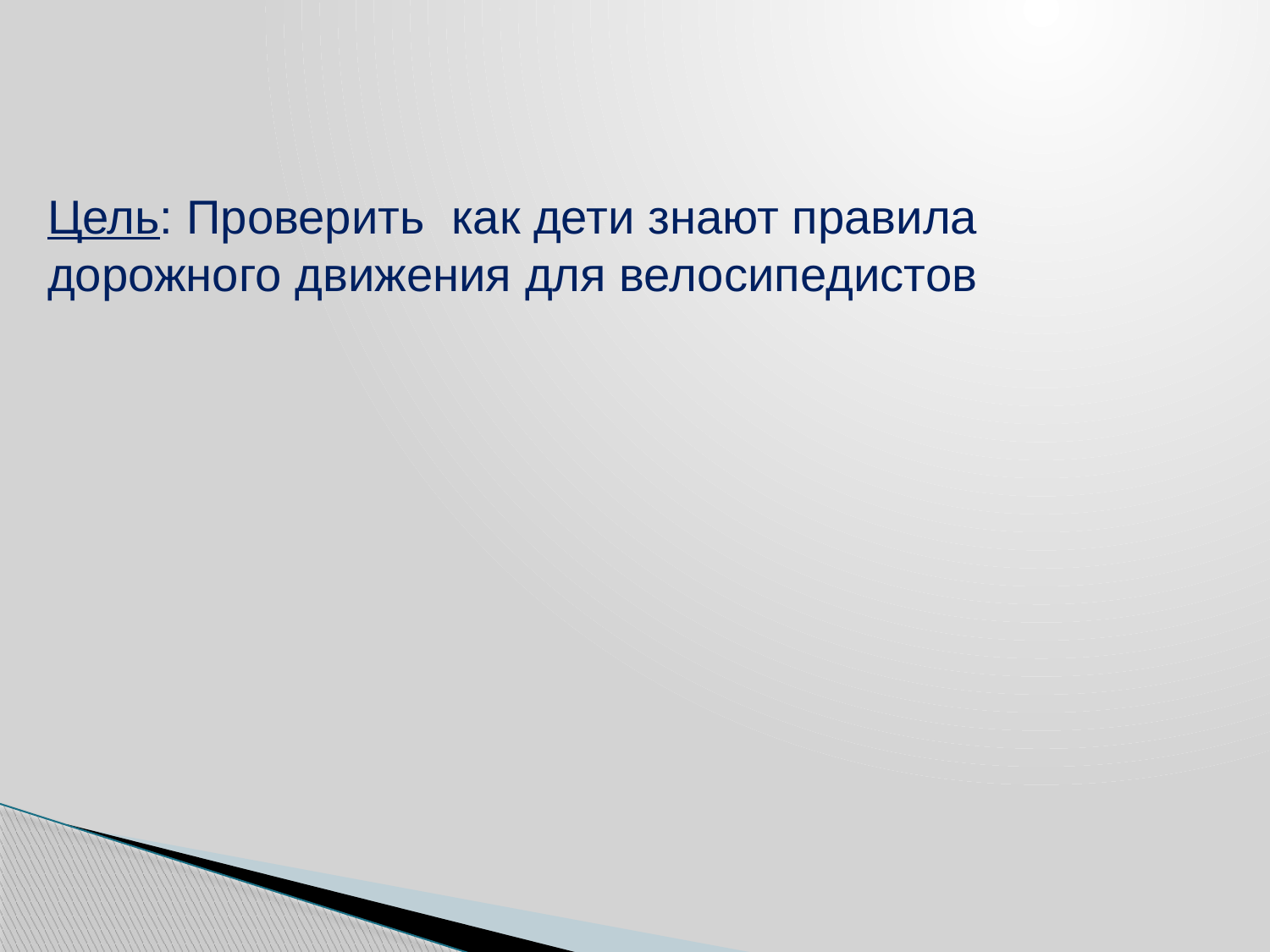

#

Цель: Проверить  как дети знают правила дорожного движения для велосипедистов